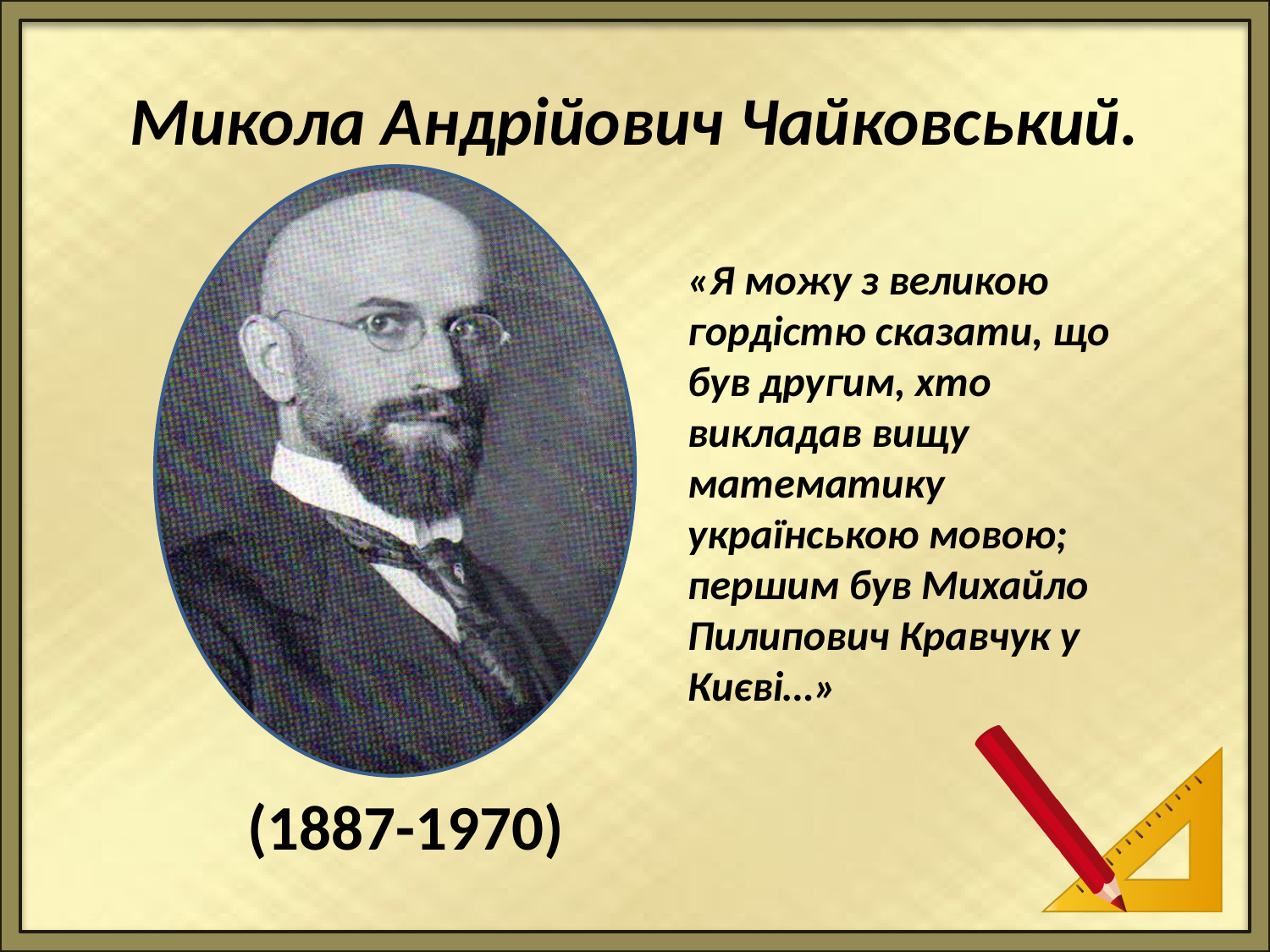

# Микола Андрійович Чайковський.

(1887-1970)
«Я можу з великою гордістю сказати, що був другим, хто викладав вищу математику українською мовою; першим був Михайло Пилипович Кравчук у Києві…»